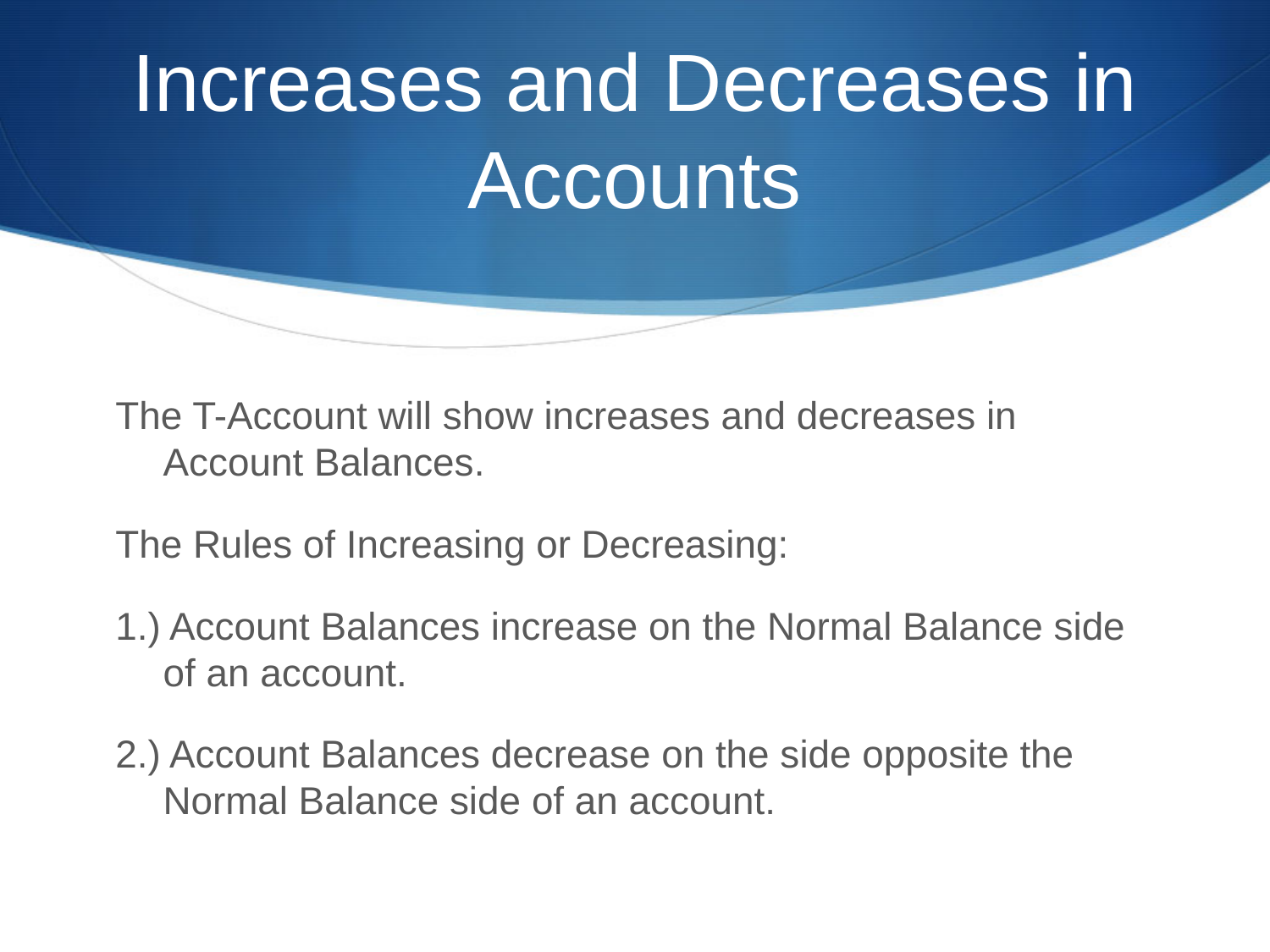

# Increases and Decreases in Accounts
The T-Account will show increases and decreases in Account Balances.
The Rules of Increasing or Decreasing:
1.) Account Balances increase on the Normal Balance side of an account.
2.) Account Balances decrease on the side opposite the Normal Balance side of an account.